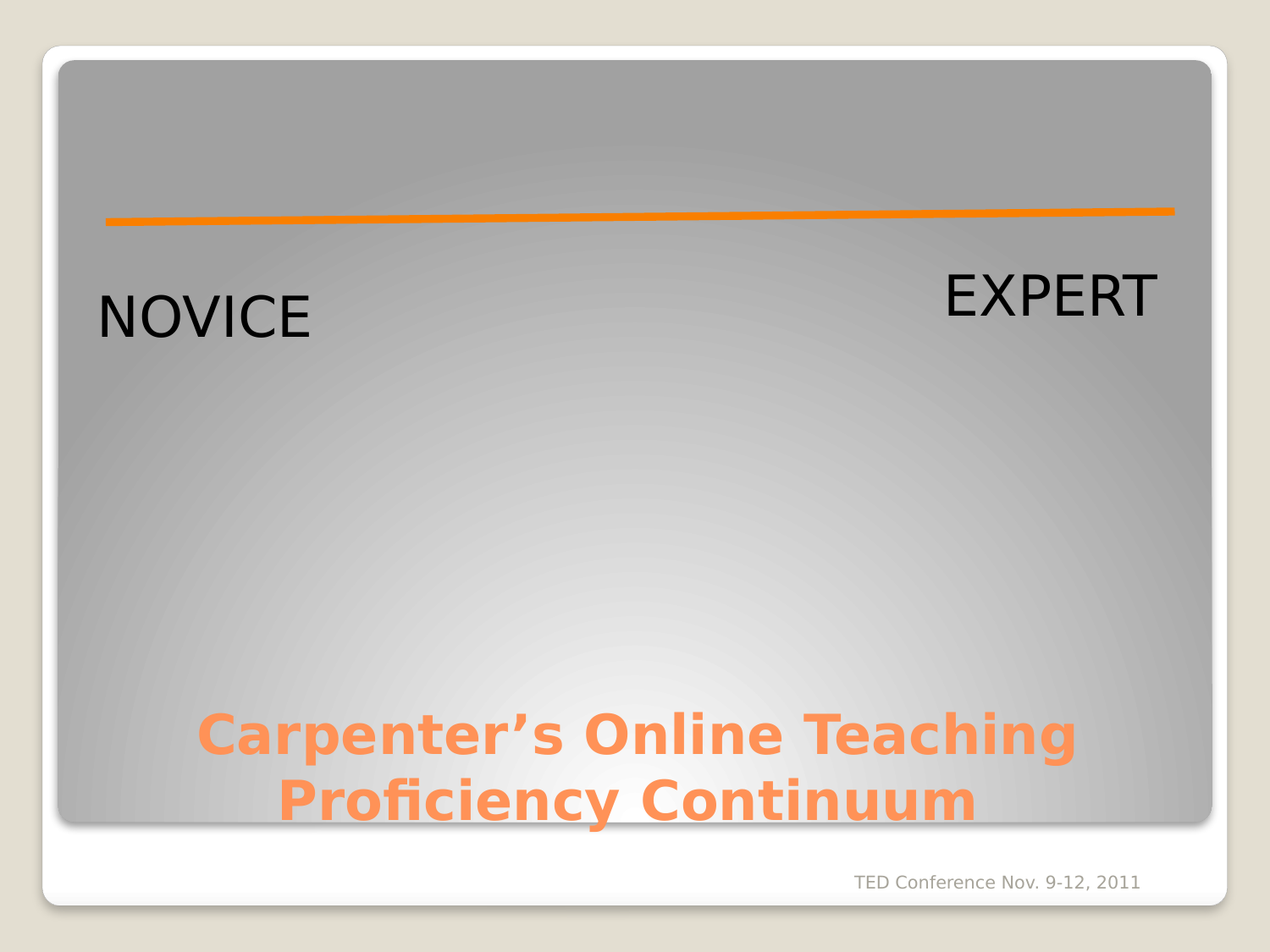

EXPERT
NOVICE
# Carpenter’s Online Teaching Proficiency Continuum
TED Conference Nov. 9-12, 2011